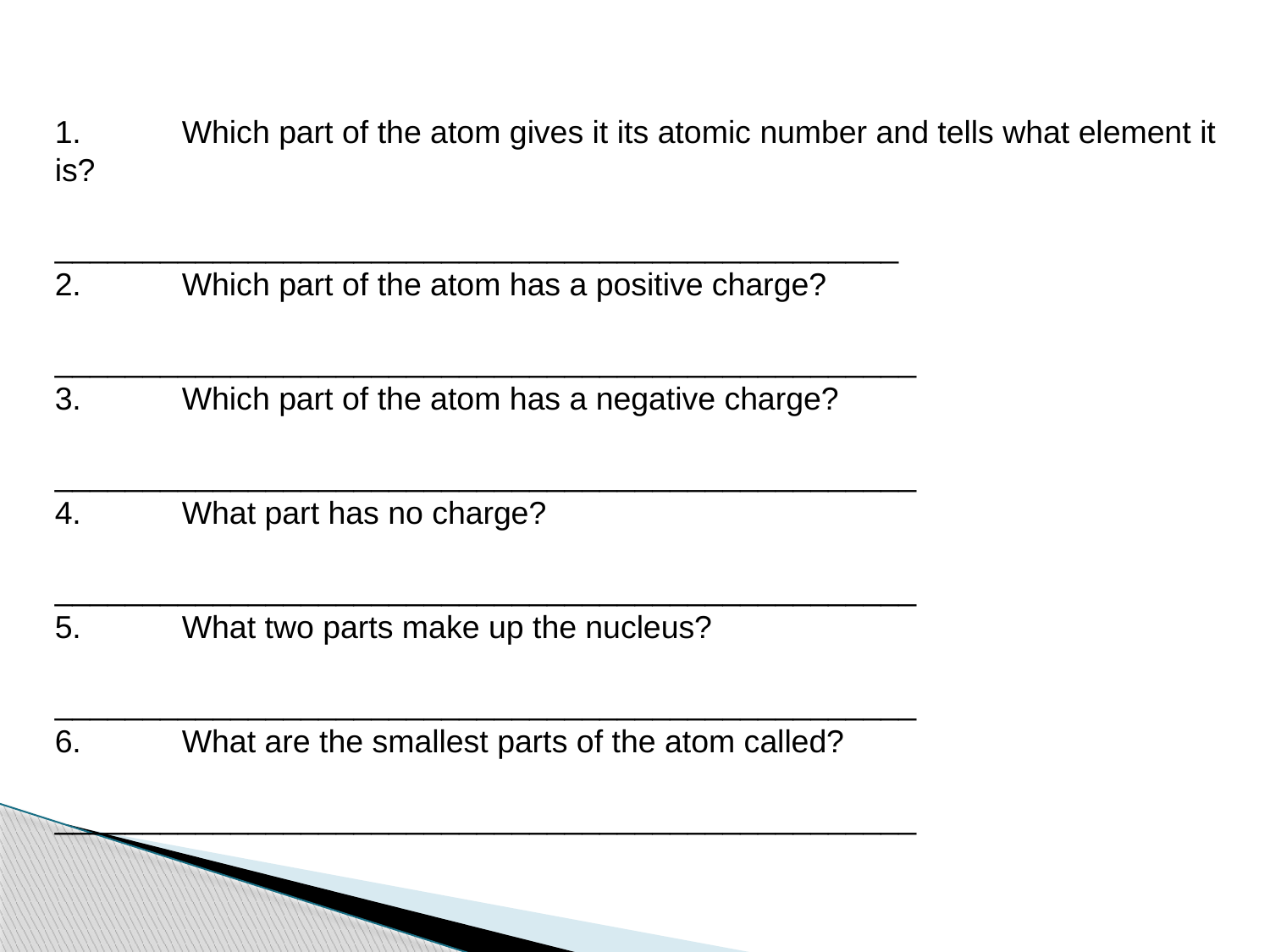

1.	Which part of the atom gives it its atomic number and tells what element it is?
________________________________________________
2.	Which part of the atom has a positive charge?
_________________________________________________
3.	Which part of the atom has a negative charge?
_________________________________________________
4.	What part has no charge?
_________________________________________________
5.	What two parts make up the nucleus?
_________________________________________________
6.	What are the smallest parts of the atom called?
_________________________________________________